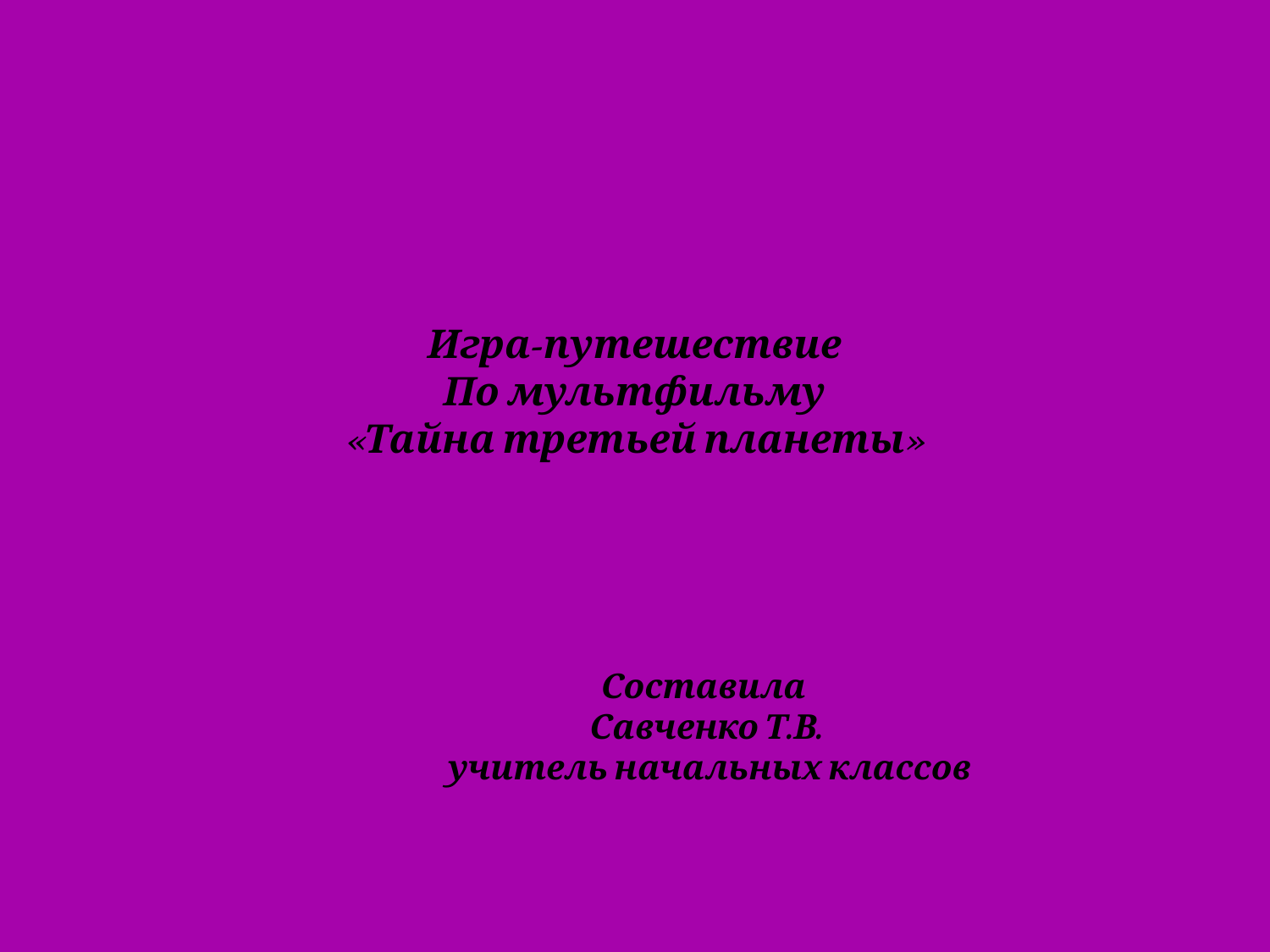

# Игра-путешествие По мультфильму «Тайна третьей планеты»
Составила
Савченко Т.В.
учитель начальных классов